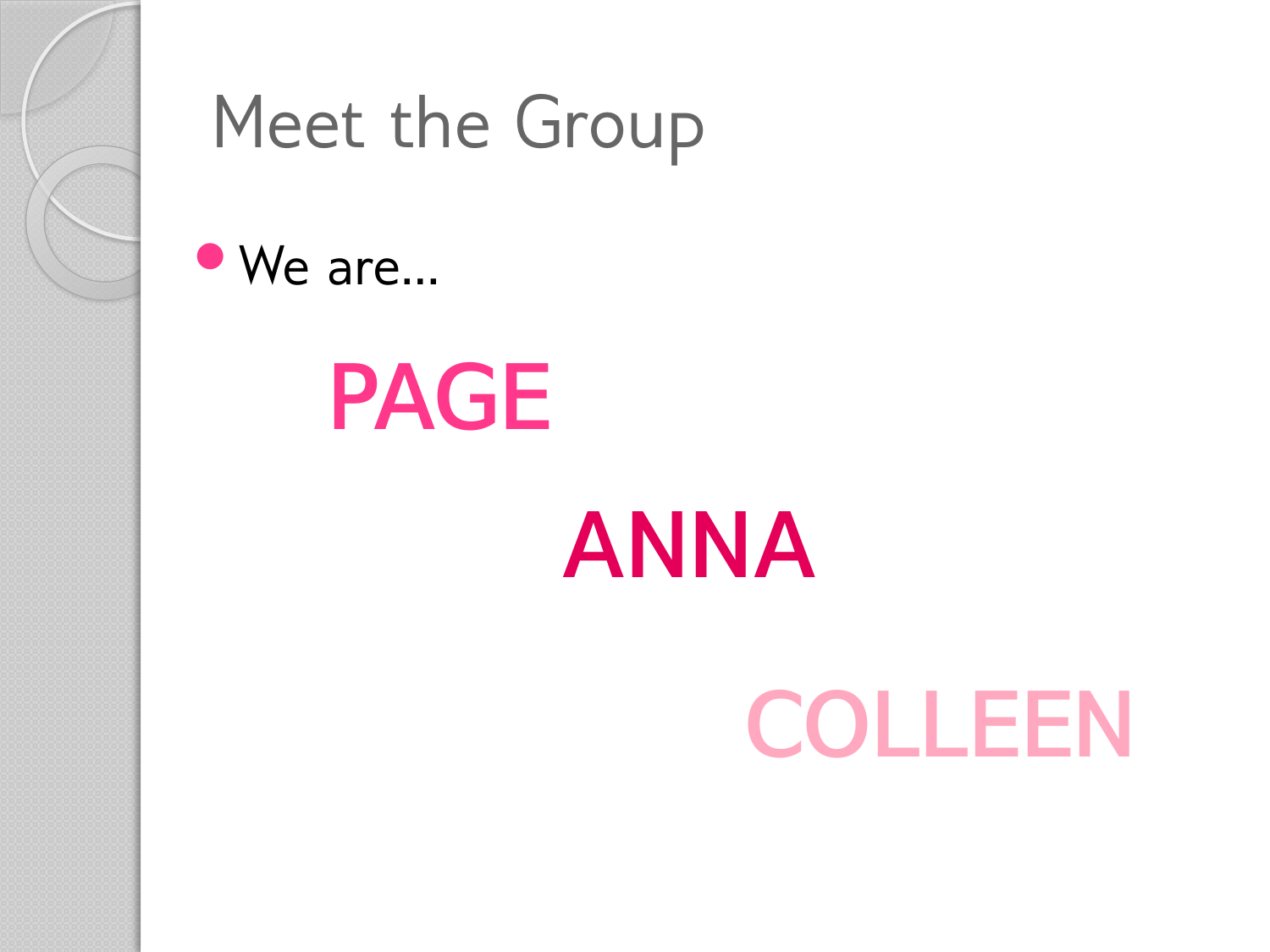

# Meet the Group
We are…

Page
ANNA
COLLEEN